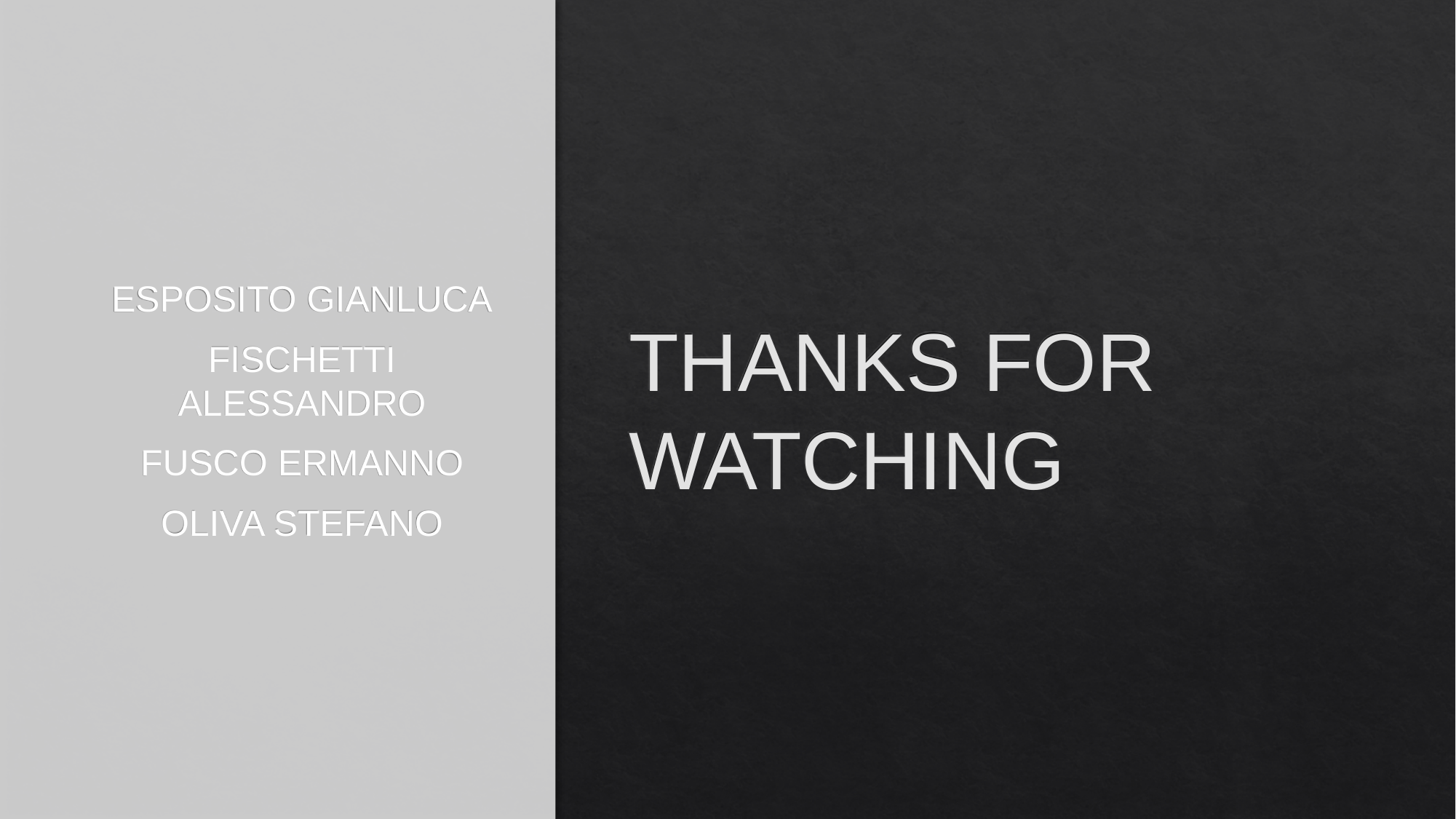

THANKS FOR WATCHING
ESPOSITO GIANLUCA
FISCHETTI ALESSANDRO
FUSCO ERMANNO
OLIVA STEFANO